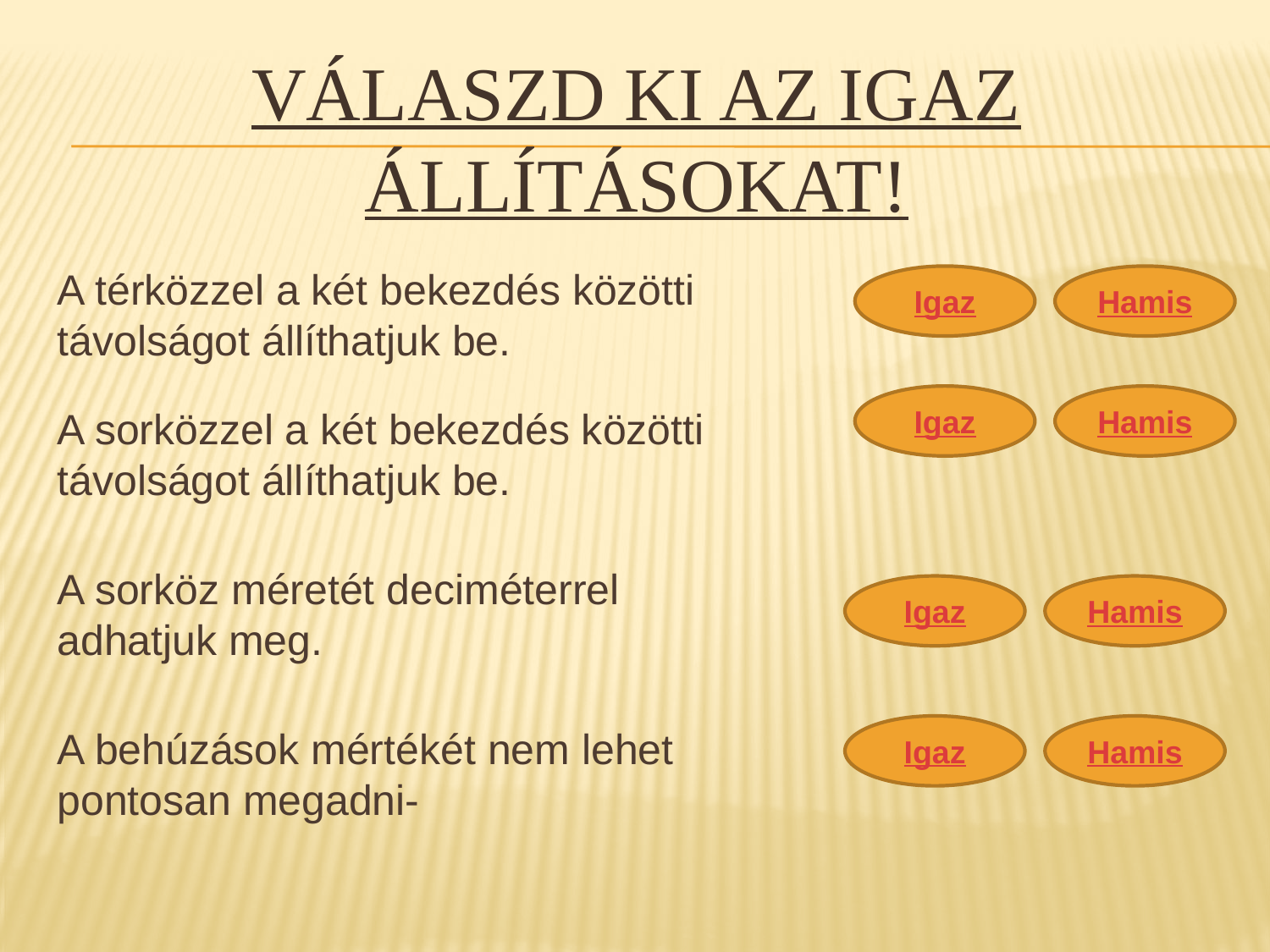

# Válaszd ki az igaz állításokat!
A térközzel a két bekezdés közötti távolságot állíthatjuk be.
Igaz
Hamis
Igaz
Hamis
A sorközzel a két bekezdés közötti távolságot állíthatjuk be.
A sorköz méretét deciméterrel adhatjuk meg.
Igaz
Hamis
A behúzások mértékét nem lehet pontosan megadni-
Igaz
Hamis